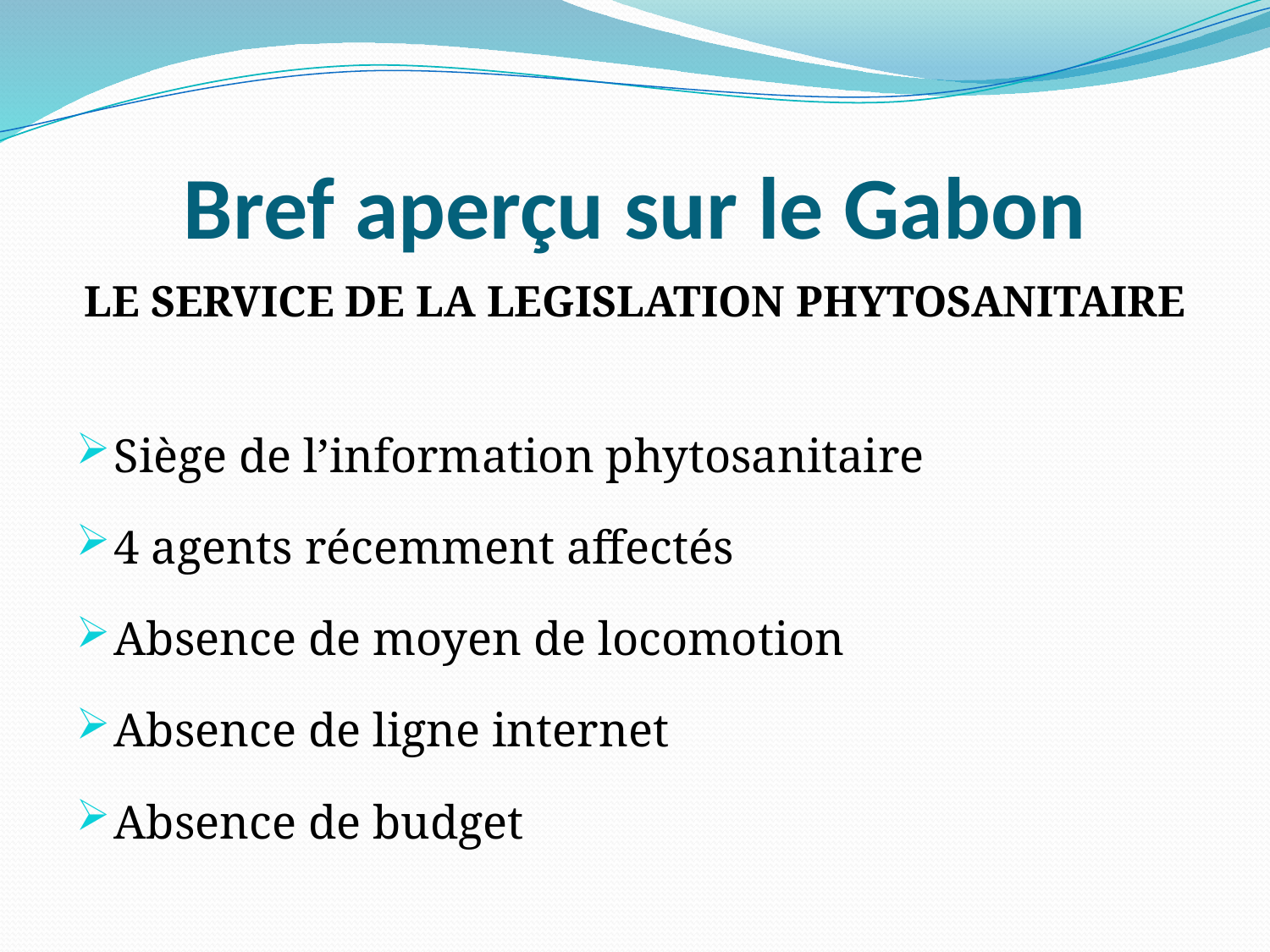

# Bref aperçu sur le Gabon
LE SERVICE DE LA LEGISLATION PHYTOSANITAIRE

Siège de l’information phytosanitaire
4 agents récemment affectés
Absence de moyen de locomotion
Absence de ligne internet
Absence de budget